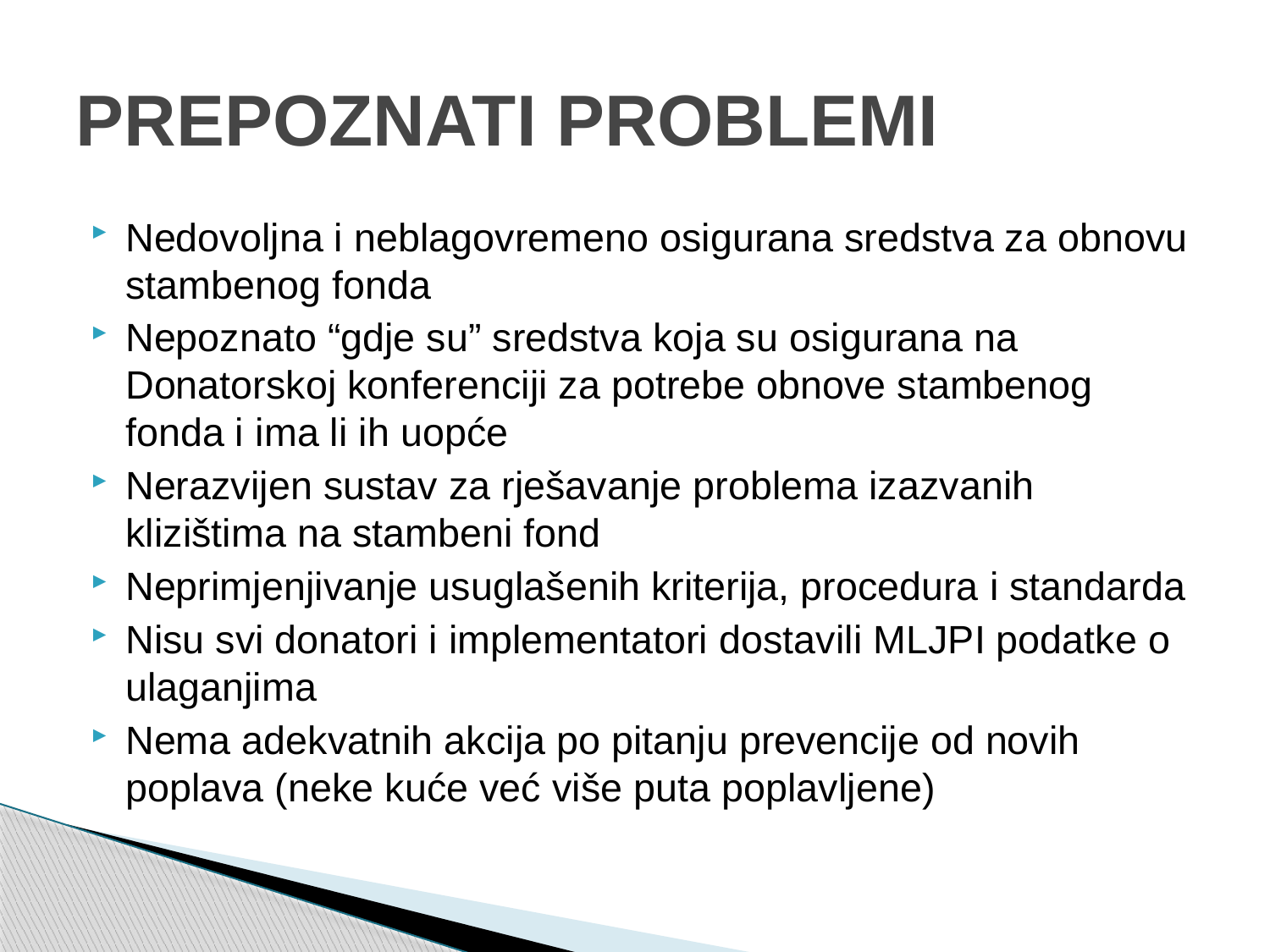

# PREPOZNATI PROBLEMI
Nedovoljna i neblagovremeno osigurana sredstva za obnovu stambenog fonda
Nepoznato “gdje su” sredstva koja su osigurana na Donatorskoj konferenciji za potrebe obnove stambenog fonda i ima li ih uopće
Nerazvijen sustav za rješavanje problema izazvanih klizištima na stambeni fond
Neprimjenjivanje usuglašenih kriterija, procedura i standarda
Nisu svi donatori i implementatori dostavili MLJPI podatke o ulaganjima
Nema adekvatnih akcija po pitanju prevencije od novih poplava (neke kuće već više puta poplavljene)